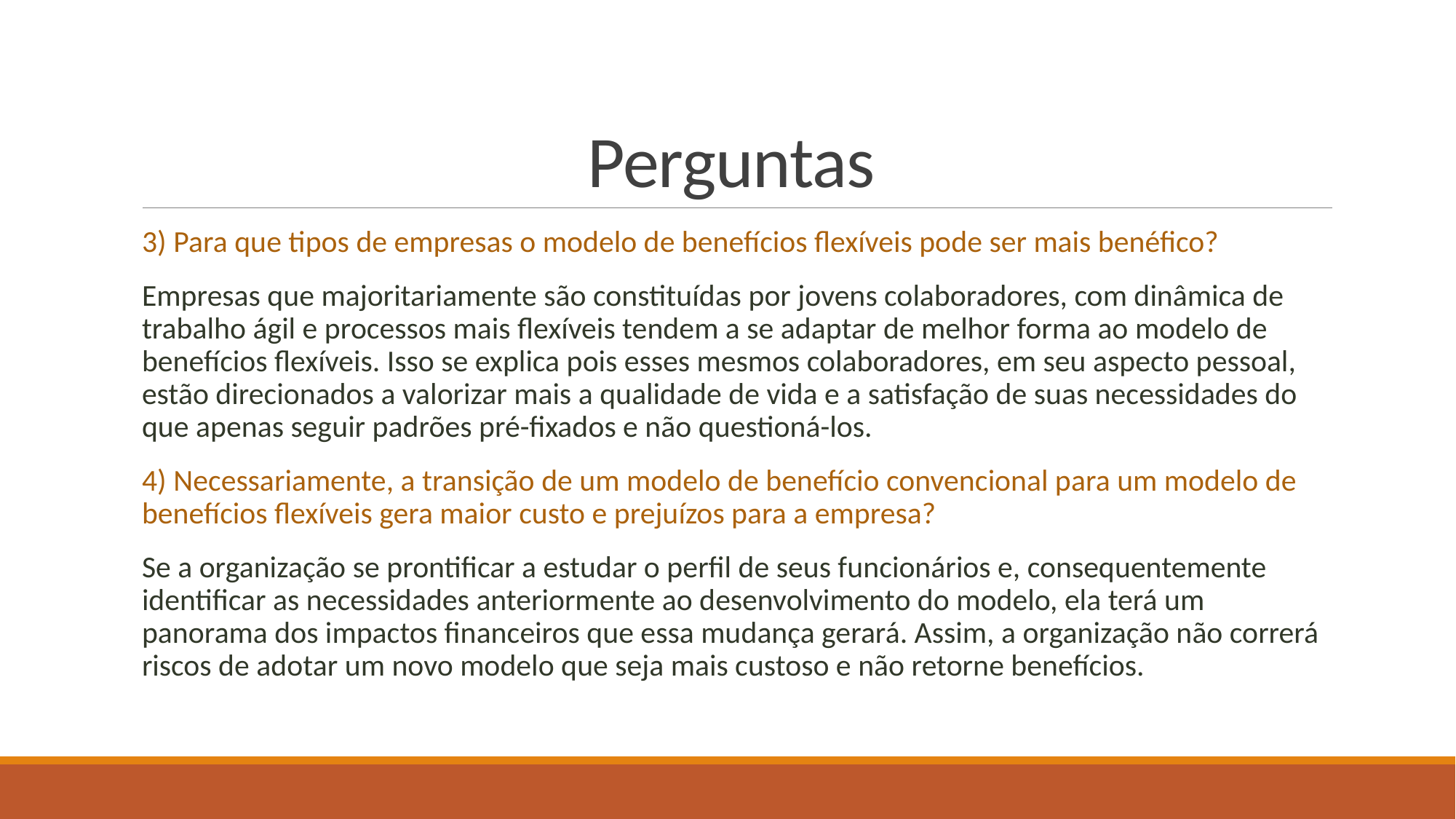

# Perguntas
3) Para que tipos de empresas o modelo de benefícios flexíveis pode ser mais benéfico?
Empresas que majoritariamente são constituídas por jovens colaboradores, com dinâmica de trabalho ágil e processos mais flexíveis tendem a se adaptar de melhor forma ao modelo de benefícios flexíveis. Isso se explica pois esses mesmos colaboradores, em seu aspecto pessoal, estão direcionados a valorizar mais a qualidade de vida e a satisfação de suas necessidades do que apenas seguir padrões pré-fixados e não questioná-los.
4) Necessariamente, a transição de um modelo de benefício convencional para um modelo de benefícios flexíveis gera maior custo e prejuízos para a empresa?
Se a organização se prontificar a estudar o perfil de seus funcionários e, consequentemente identificar as necessidades anteriormente ao desenvolvimento do modelo, ela terá um panorama dos impactos financeiros que essa mudança gerará. Assim, a organização não correrá riscos de adotar um novo modelo que seja mais custoso e não retorne benefícios.